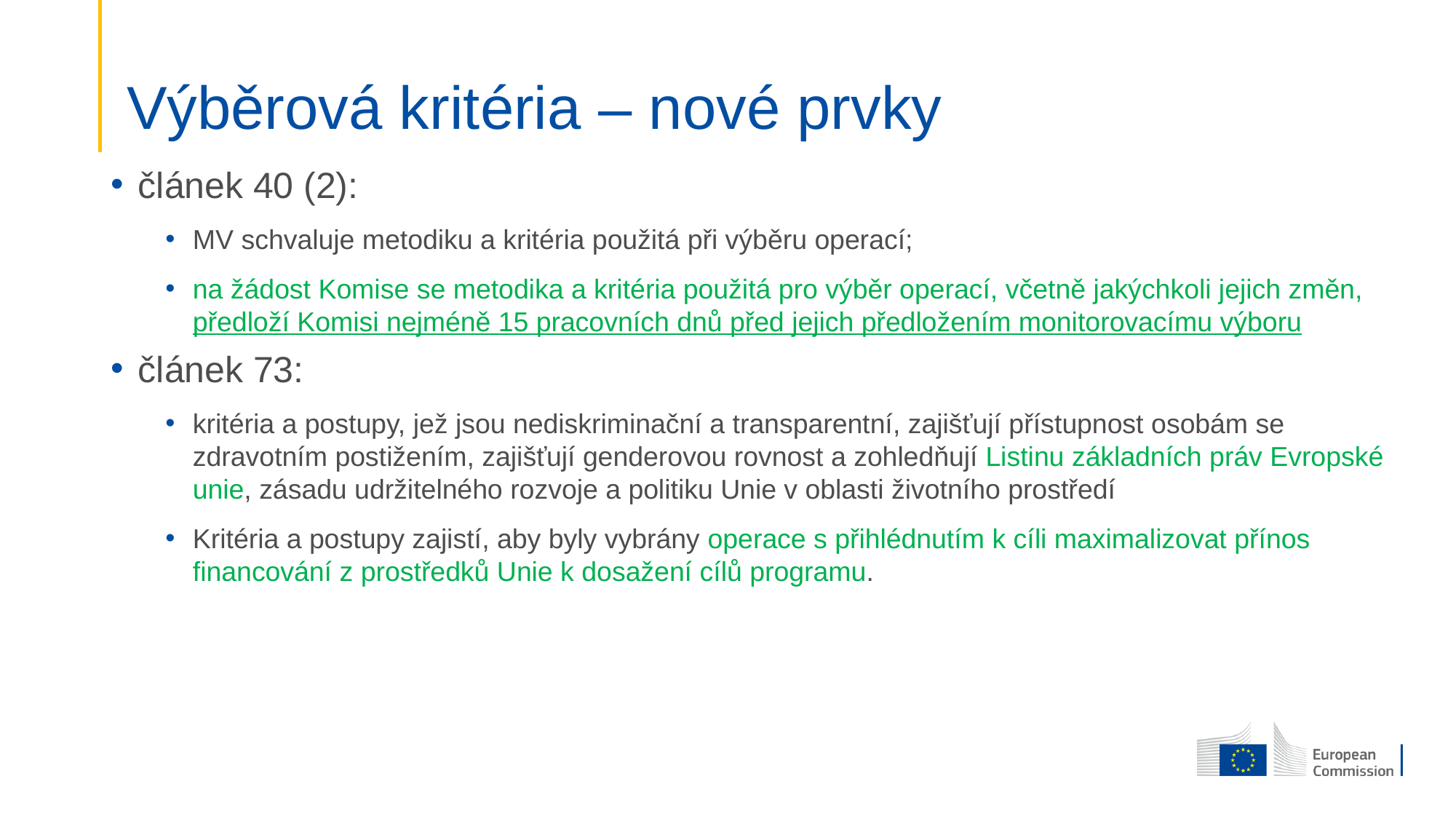

# Výběrová kritéria – nové prvky
článek 40 (2):
MV schvaluje metodiku a kritéria použitá při výběru operací;
na žádost Komise se metodika a kritéria použitá pro výběr operací, včetně jakýchkoli jejich změn, předloží Komisi nejméně 15 pracovních dnů před jejich předložením monitorovacímu výboru
článek 73:
kritéria a postupy, jež jsou nediskriminační a transparentní, zajišťují přístupnost osobám se zdravotním postižením, zajišťují genderovou rovnost a zohledňují Listinu základních práv Evropské unie, zásadu udržitelného rozvoje a politiku Unie v oblasti životního prostředí
Kritéria a postupy zajistí, aby byly vybrány operace s přihlédnutím k cíli maximalizovat přínos financování z prostředků Unie k dosažení cílů programu.